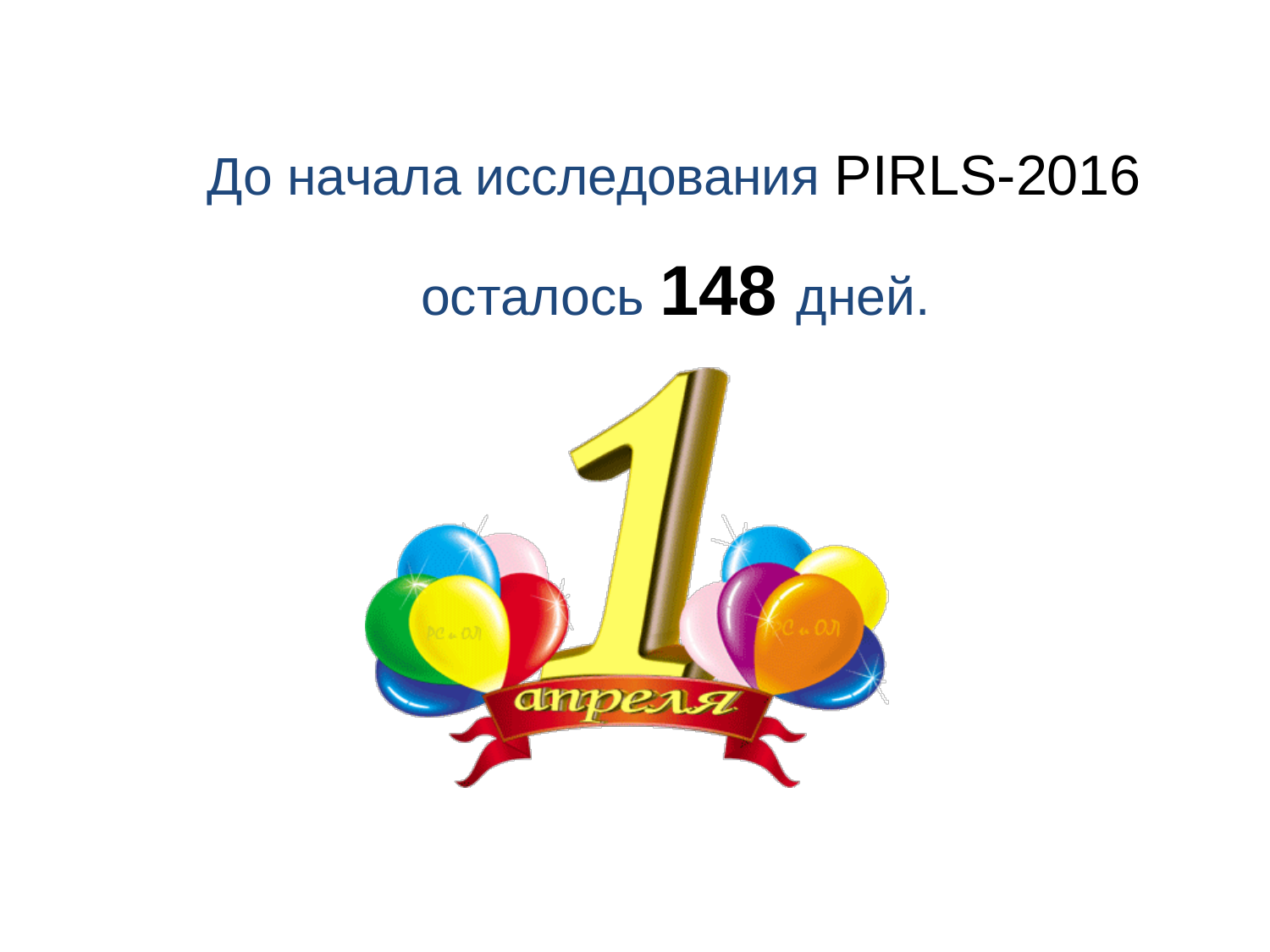

# До начала исследования PIRLS-2016
осталось 148 дней.